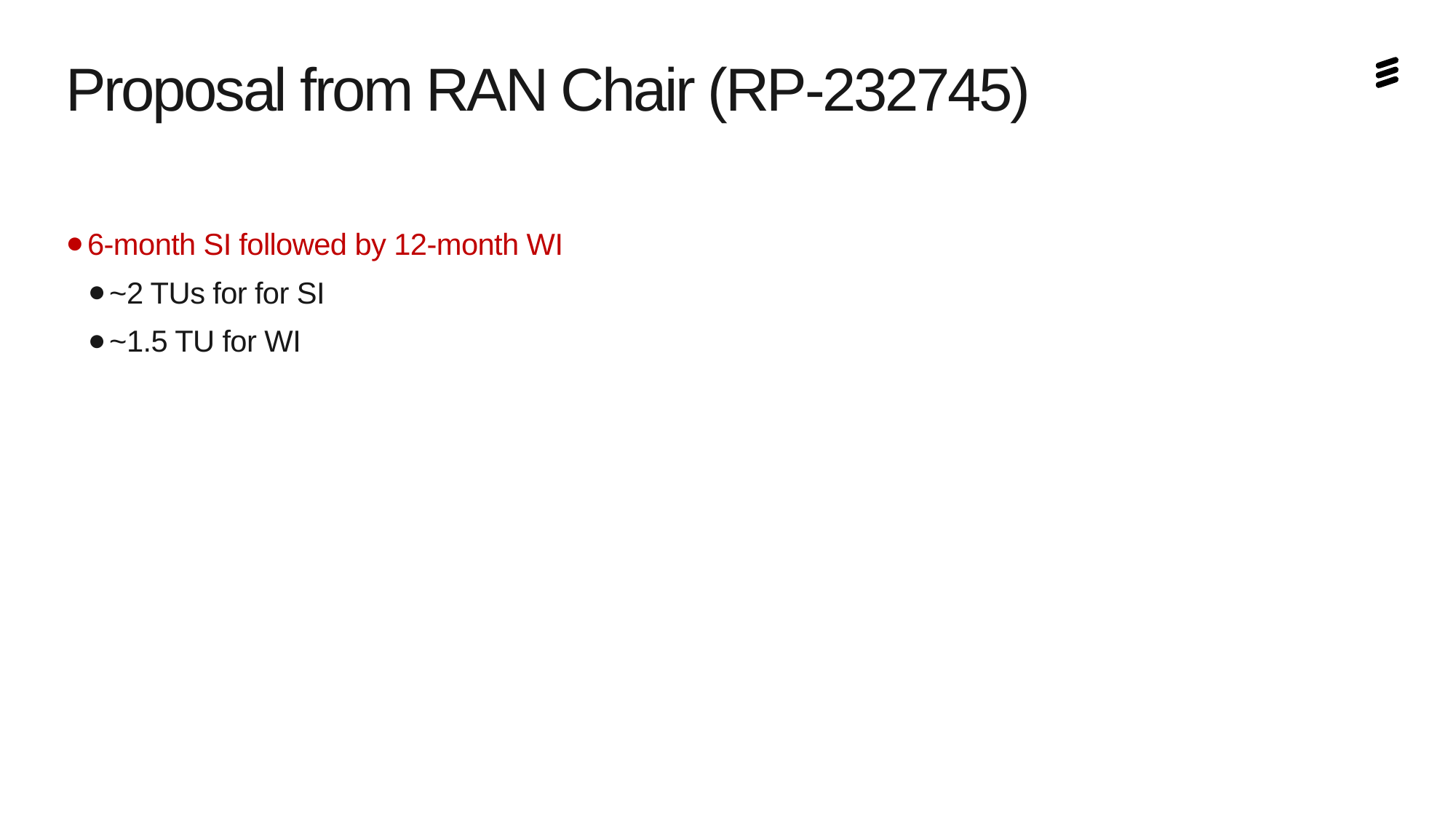

# Proposal from RAN Chair (RP-232745)
6-month SI followed by 12-month WI
~2 TUs for for SI
~1.5 TU for WI